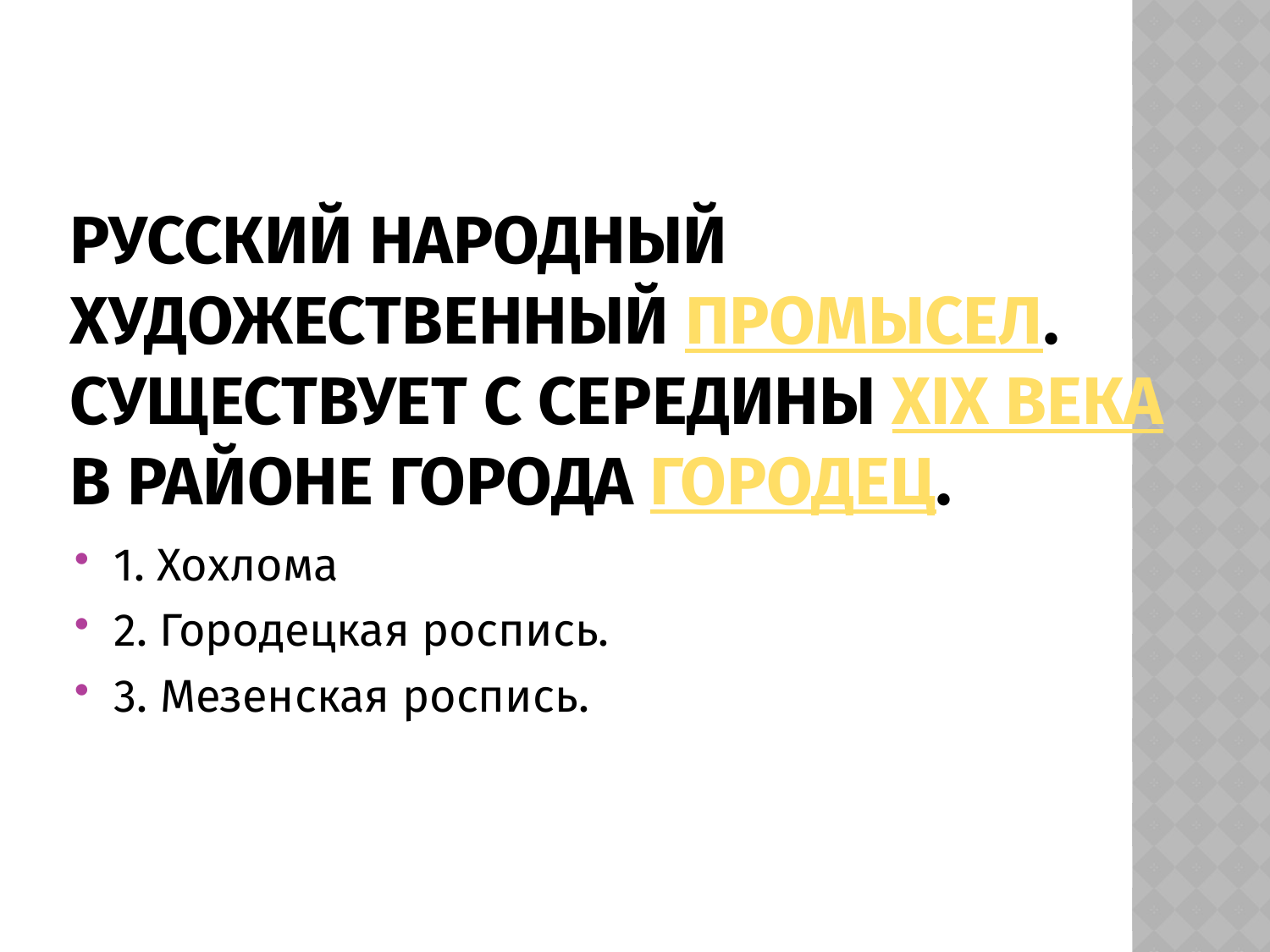

# русский народный художественный промысел. Существует с середины XIX века в районе города Городец.
1. Хохлома
2. Городецкая роспись.
3. Мезенская роспись.